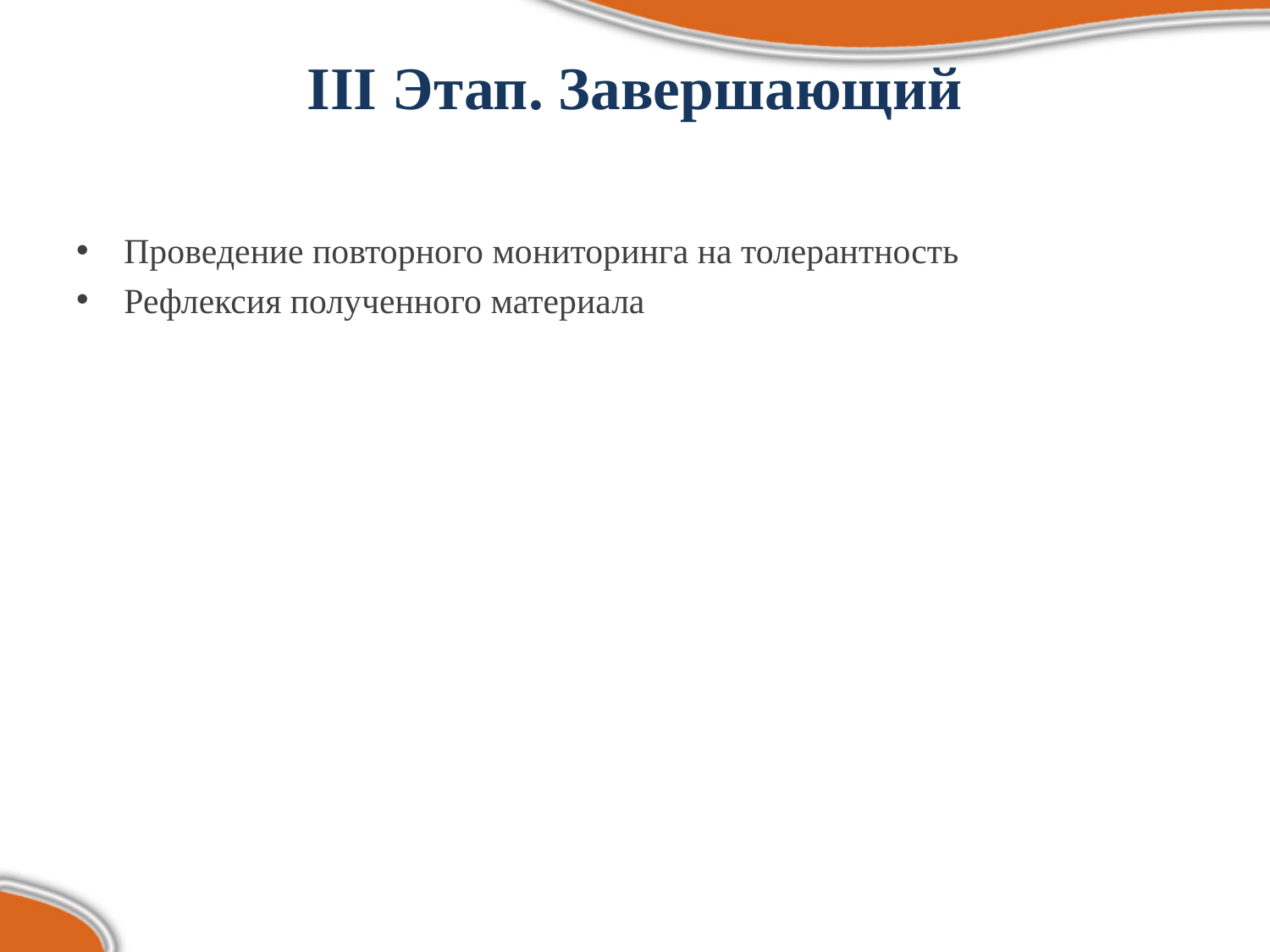

# III Этап. Завершающий
Проведение повторного мониторинга на толерантность
Рефлексия полученного материала